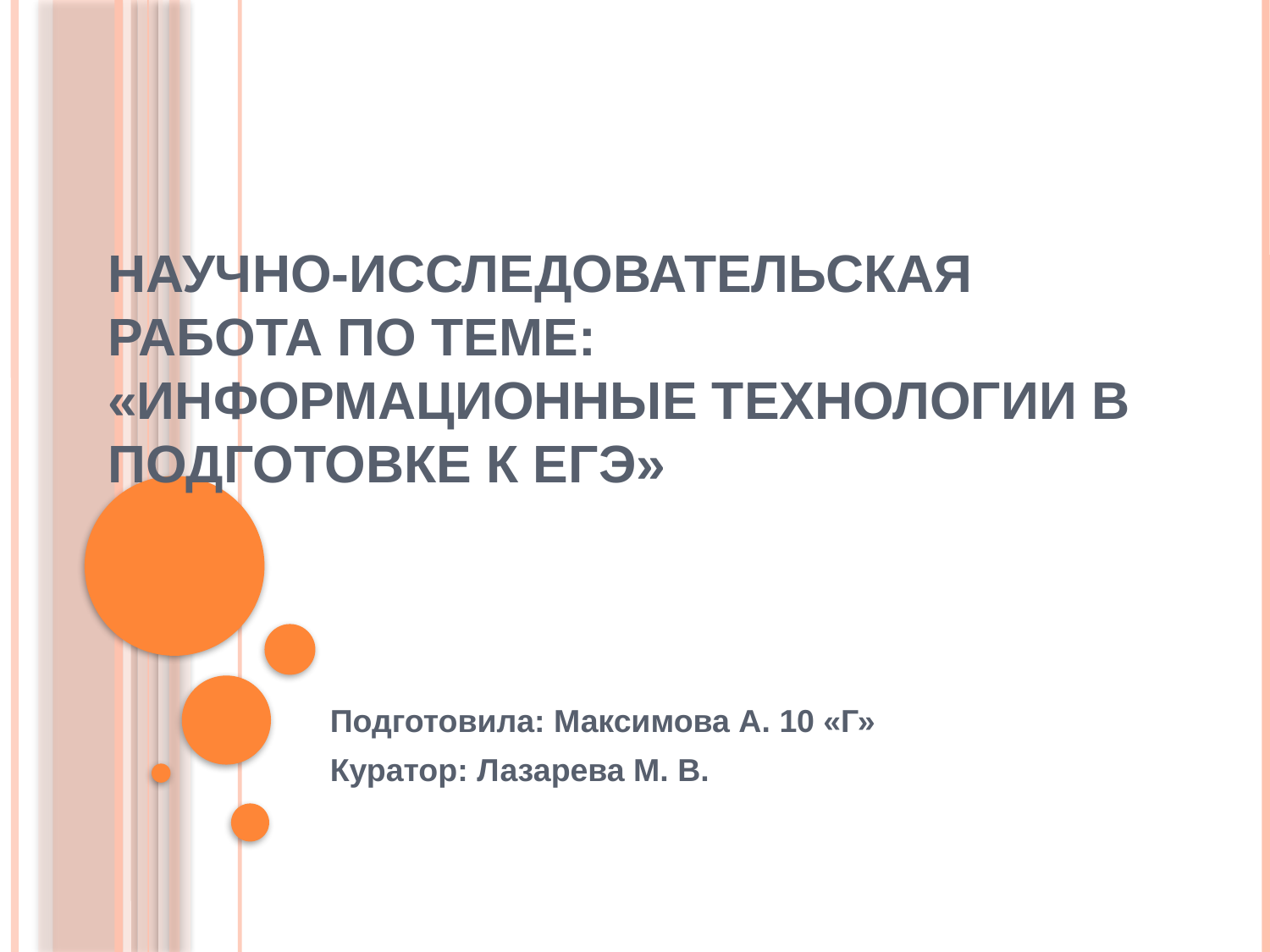

# Научно-исследовательская работа по теме: «Информационные технологии в подготовке к ЕГЭ»
Подготовила: Максимова А. 10 «Г»
Куратор: Лазарева М. В.